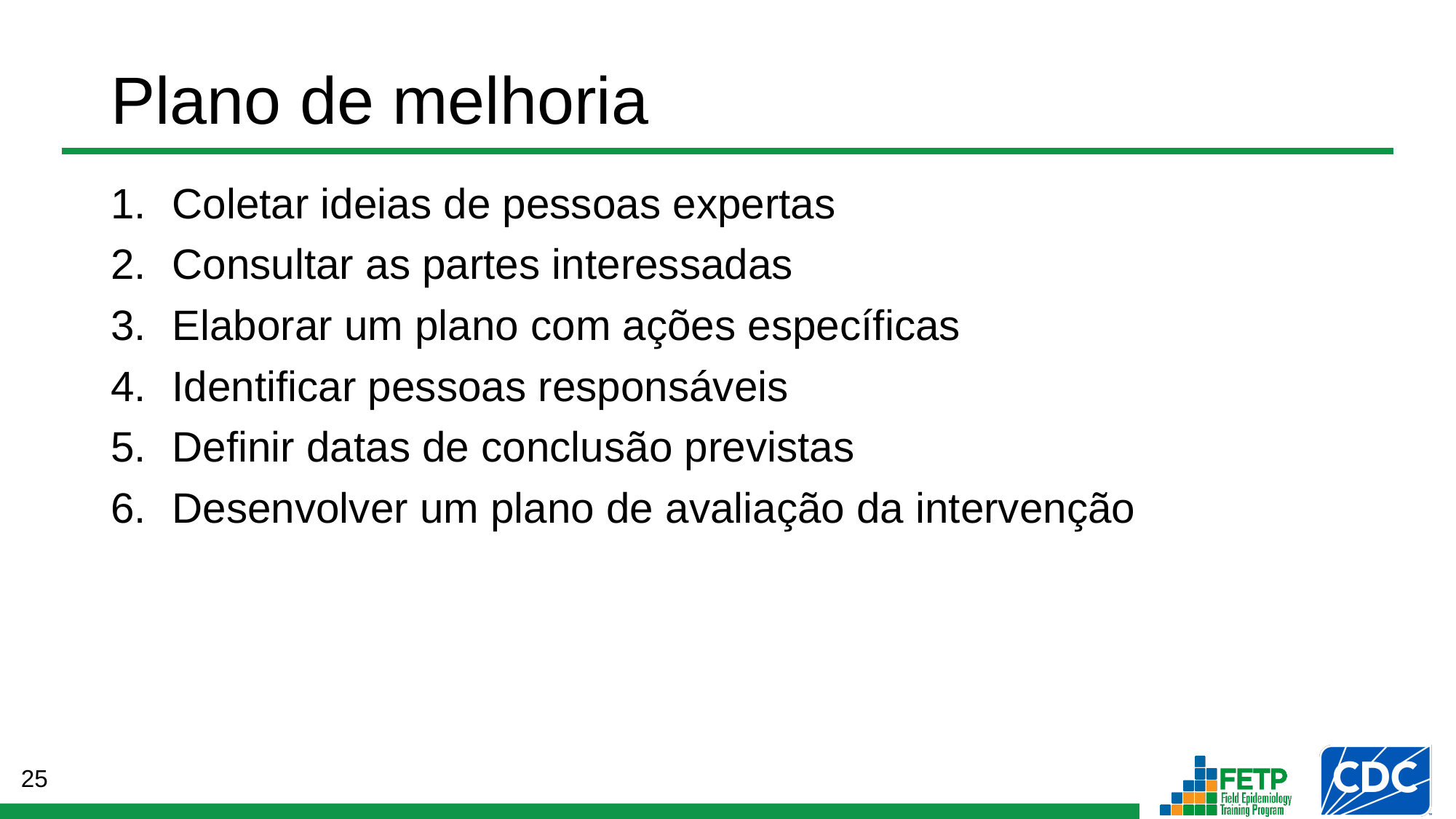

# Plano de melhoria
Coletar ideias de pessoas expertas
Consultar as partes interessadas
Elaborar um plano com ações específicas
Identificar pessoas responsáveis
Definir datas de conclusão previstas
Desenvolver um plano de avaliação da intervenção